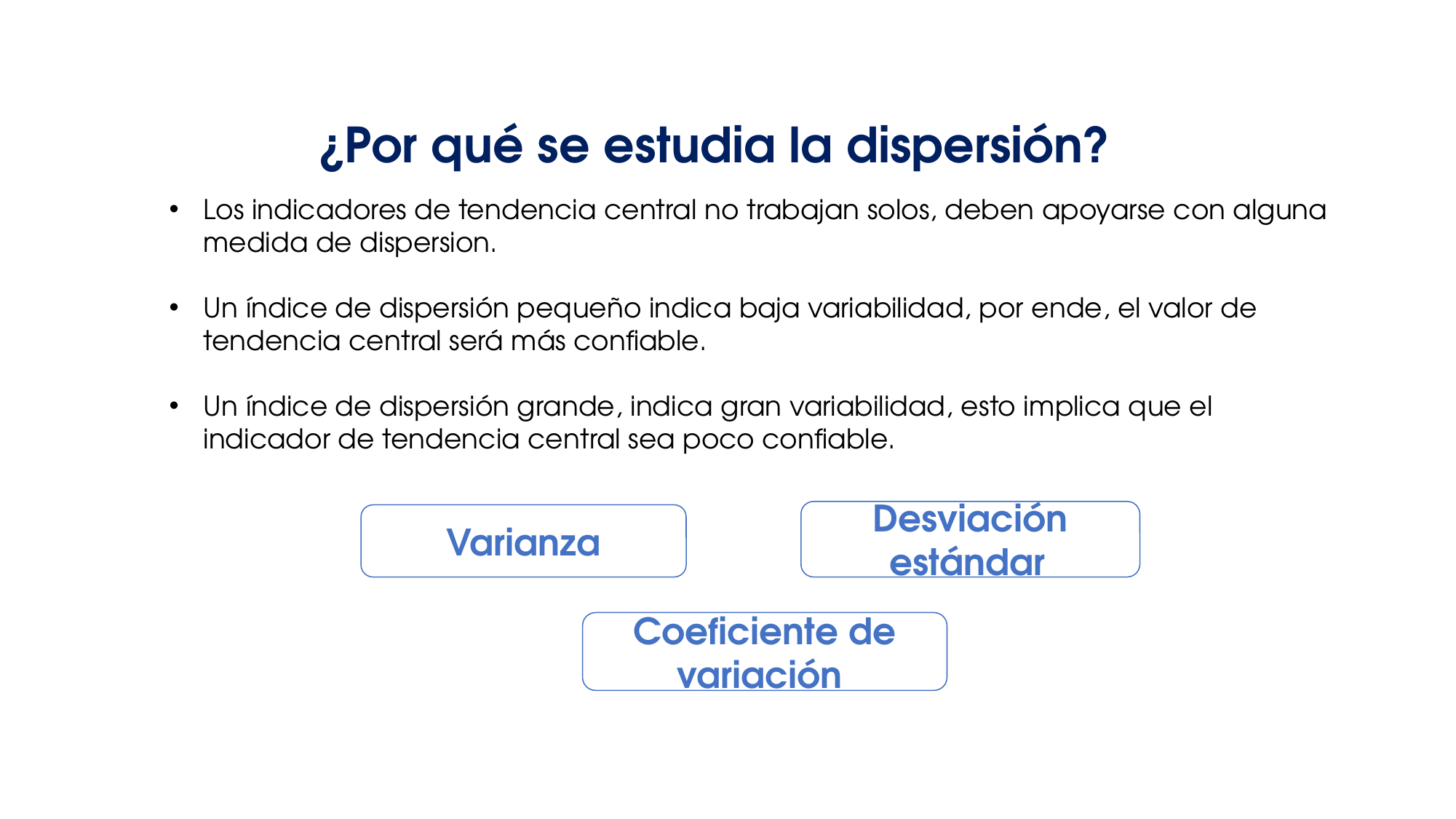

¿Por qué se estudia la dispersión?
Los indicadores de tendencia central no trabajan solos, deben apoyarse con alguna medida de dispersion.

Un índice de dispersión pequeño indica baja variabilidad, por ende, el valor de tendencia central será más confiable.

Un índice de dispersión grande, indica gran variabilidad, esto implica que el indicador de tendencia central sea poco confiable.
Desviación estándar
Varianza
Coeficiente de variación